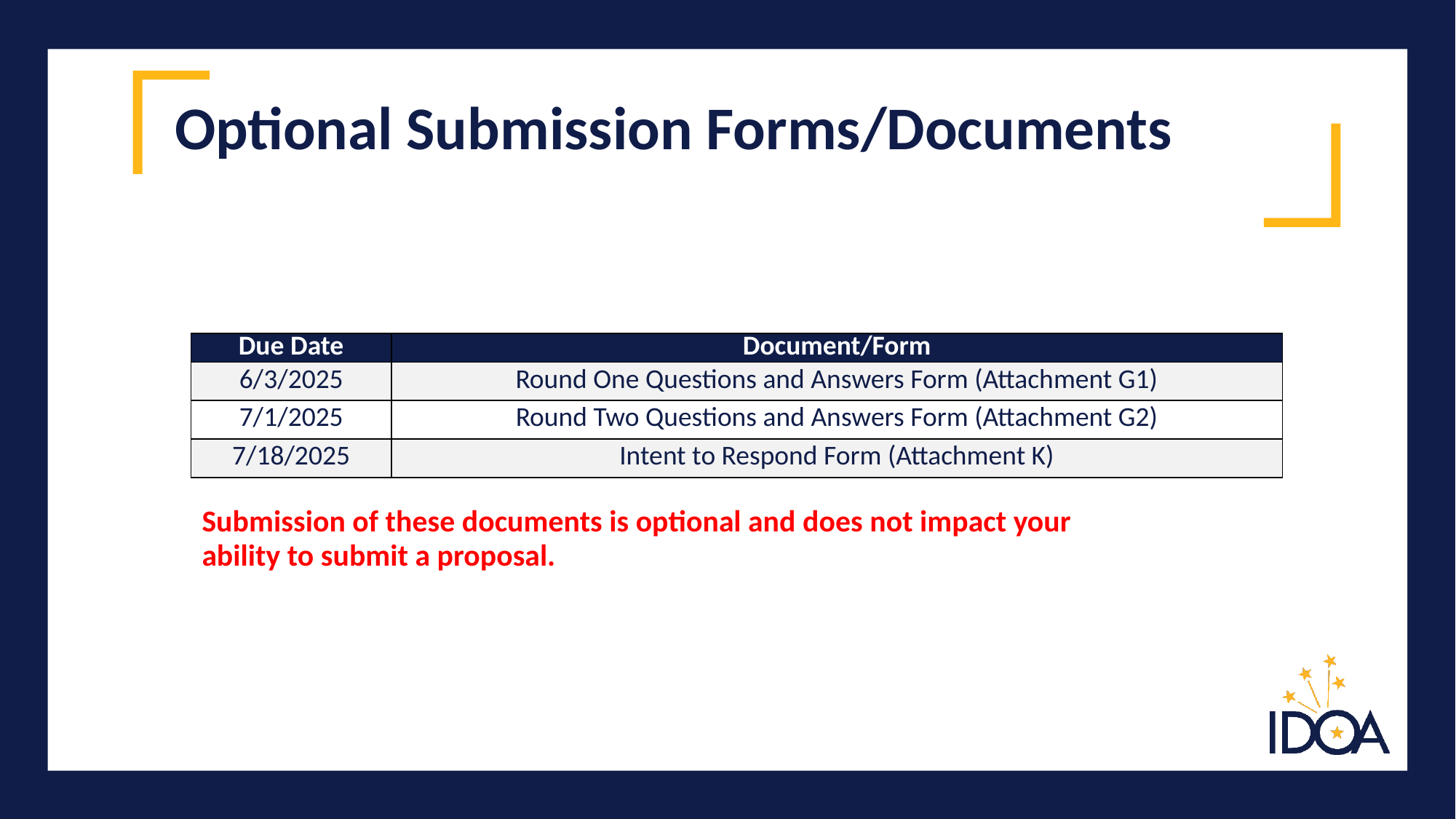

# Optional Submission Forms/Documents
| Due Date | Document/Form |
| --- | --- |
| 6/3/2025 | Round One Questions and Answers Form (Attachment G1) |
| 7/1/2025 | Round Two Questions and Answers Form (Attachment G2) |
| 7/18/2025 | Intent to Respond Form (Attachment K) |
Submission of these documents is optional and does not impact your ability to submit a proposal.